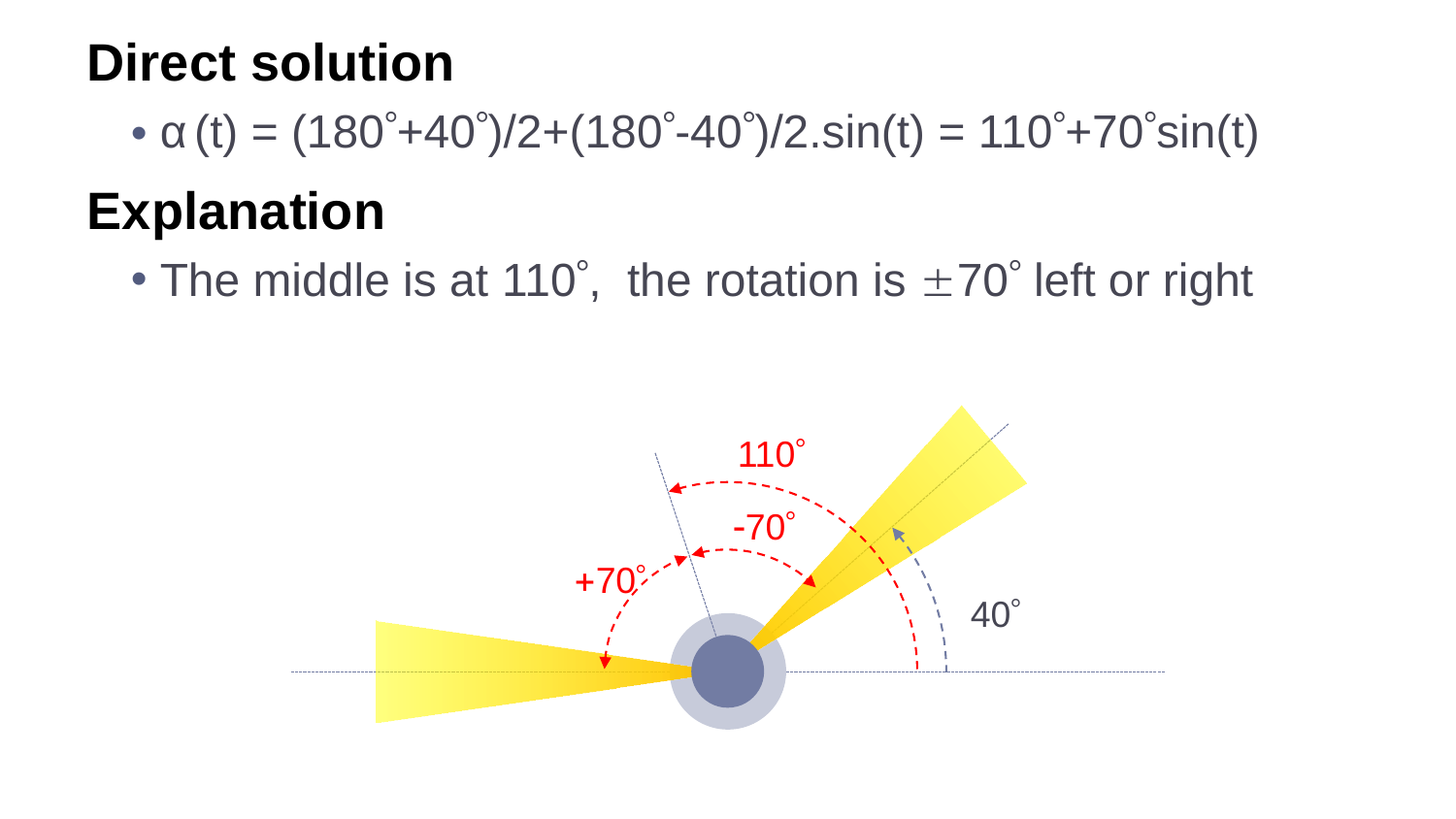

Direct solution
α (t) = (180°+40°)/2+(180°-40°)/2.sin(t) = 110°+70°sin(t)
Explanation
The middle is at 110°,  the rotation is ±70° left or right

110°

−70°
+70°

40°